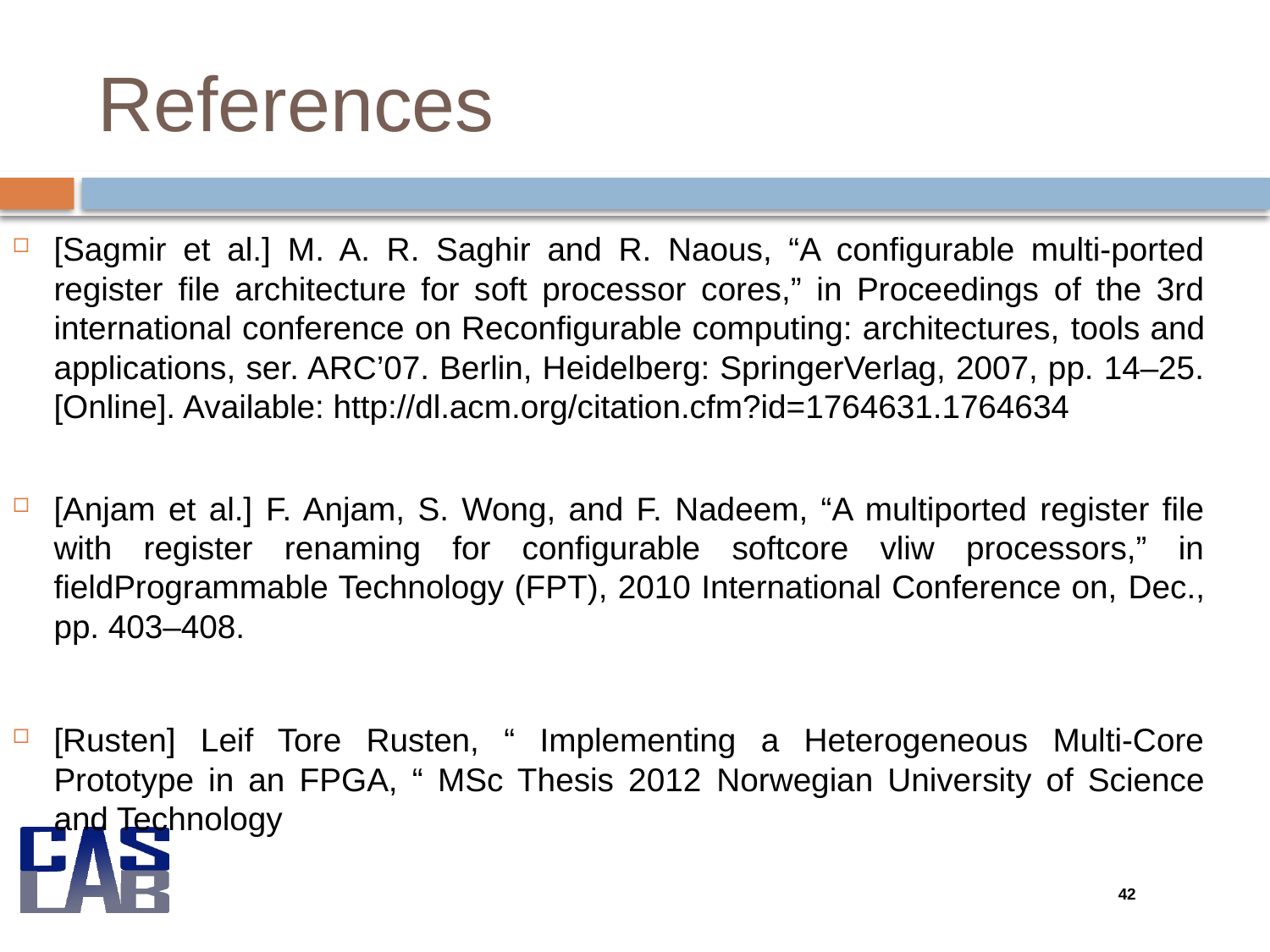

# References
[Sagmir et al.] M. A. R. Saghir and R. Naous, “A configurable multi-ported register file architecture for soft processor cores,” in Proceedings of the 3rd international conference on Reconfigurable computing: architectures, tools and applications, ser. ARC’07. Berlin, Heidelberg: SpringerVerlag, 2007, pp. 14–25. [Online]. Available: http://dl.acm.org/citation.cfm?id=1764631.1764634

[Anjam et al.] F. Anjam, S. Wong, and F. Nadeem, “A multiported register file with register renaming for configurable softcore vliw processors,” in fieldProgrammable Technology (FPT), 2010 International Conference on, Dec., pp. 403–408.

[Rusten] Leif Tore Rusten, “ Implementing a Heterogeneous Multi-Core Prototype in an FPGA, “ MSc Thesis 2012 Norwegian University of Science and Technology

42